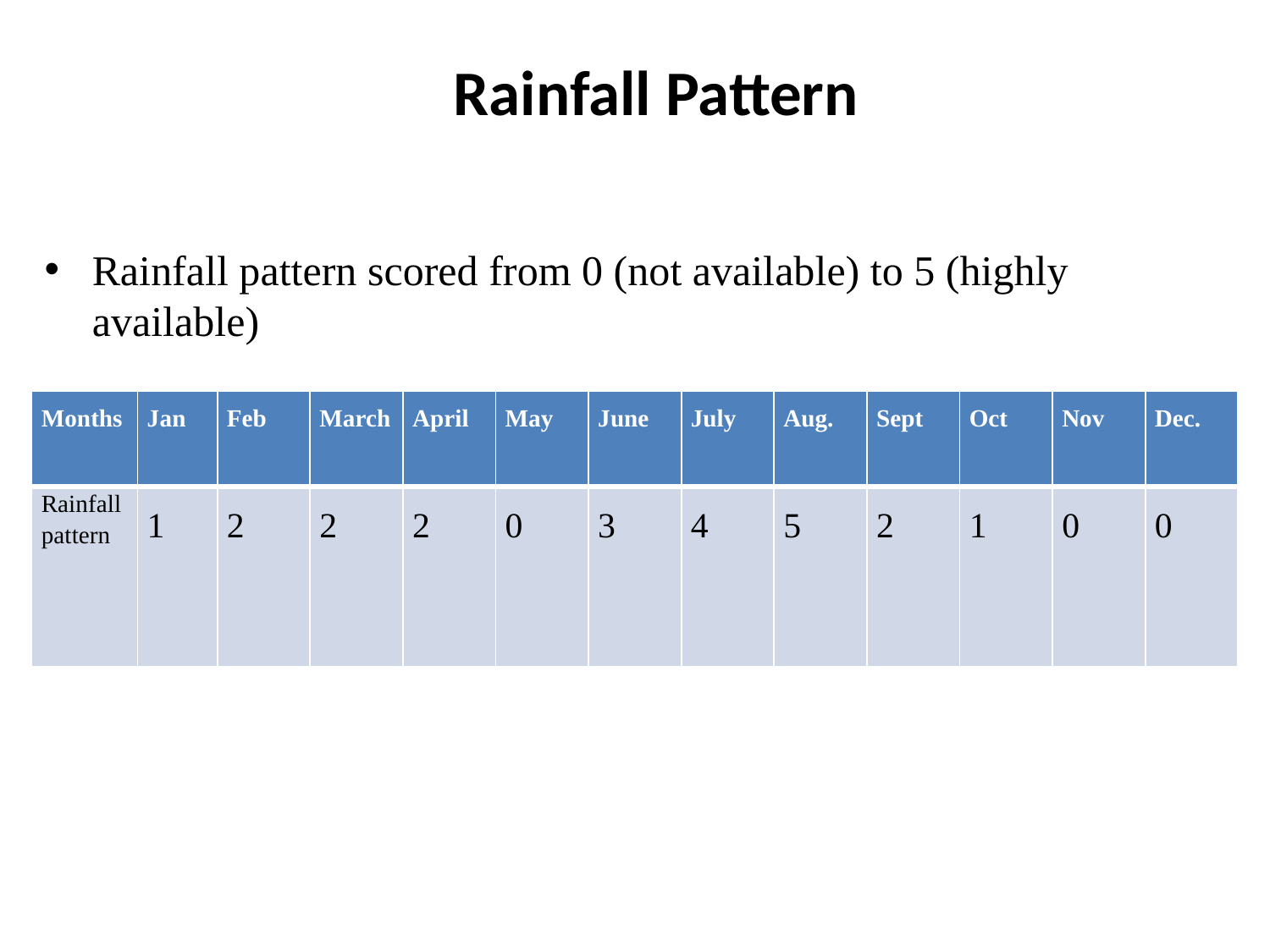

Rainfall Pattern

Rainfall pattern scored from 0 (not available) to 5 (highly available)
| Months | Jan | Feb | March | April | May | June | July | Aug. | Sept | Oct | Nov | Dec. |
| --- | --- | --- | --- | --- | --- | --- | --- | --- | --- | --- | --- | --- |
| Rainfall pattern | 1 | 2 | 2 | 2 | 0 | 3 | 4 | 5 | 2 | 1 | 0 | 0 |